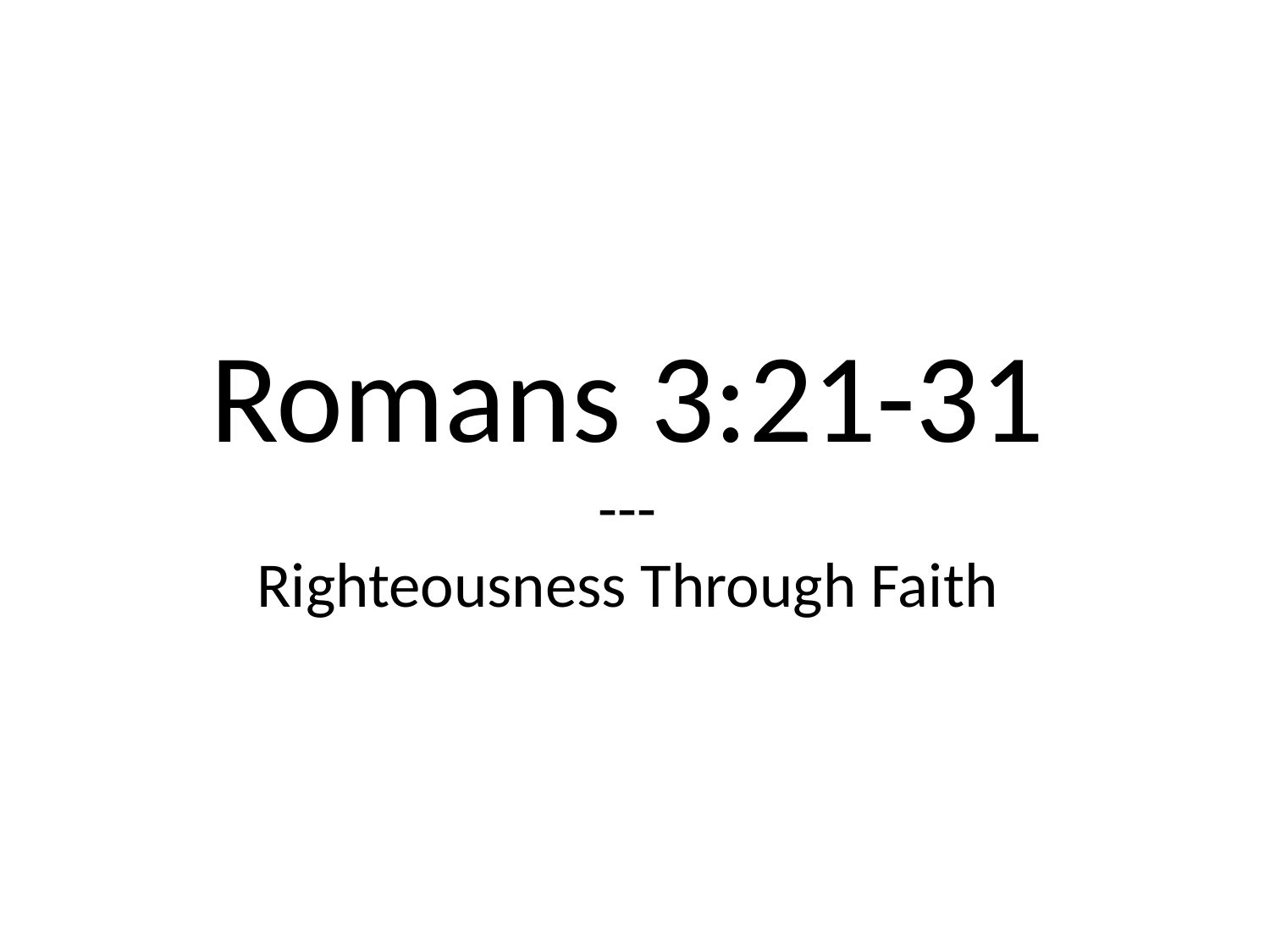

# Romans 3:21-31 --- Righteousness Through Faith